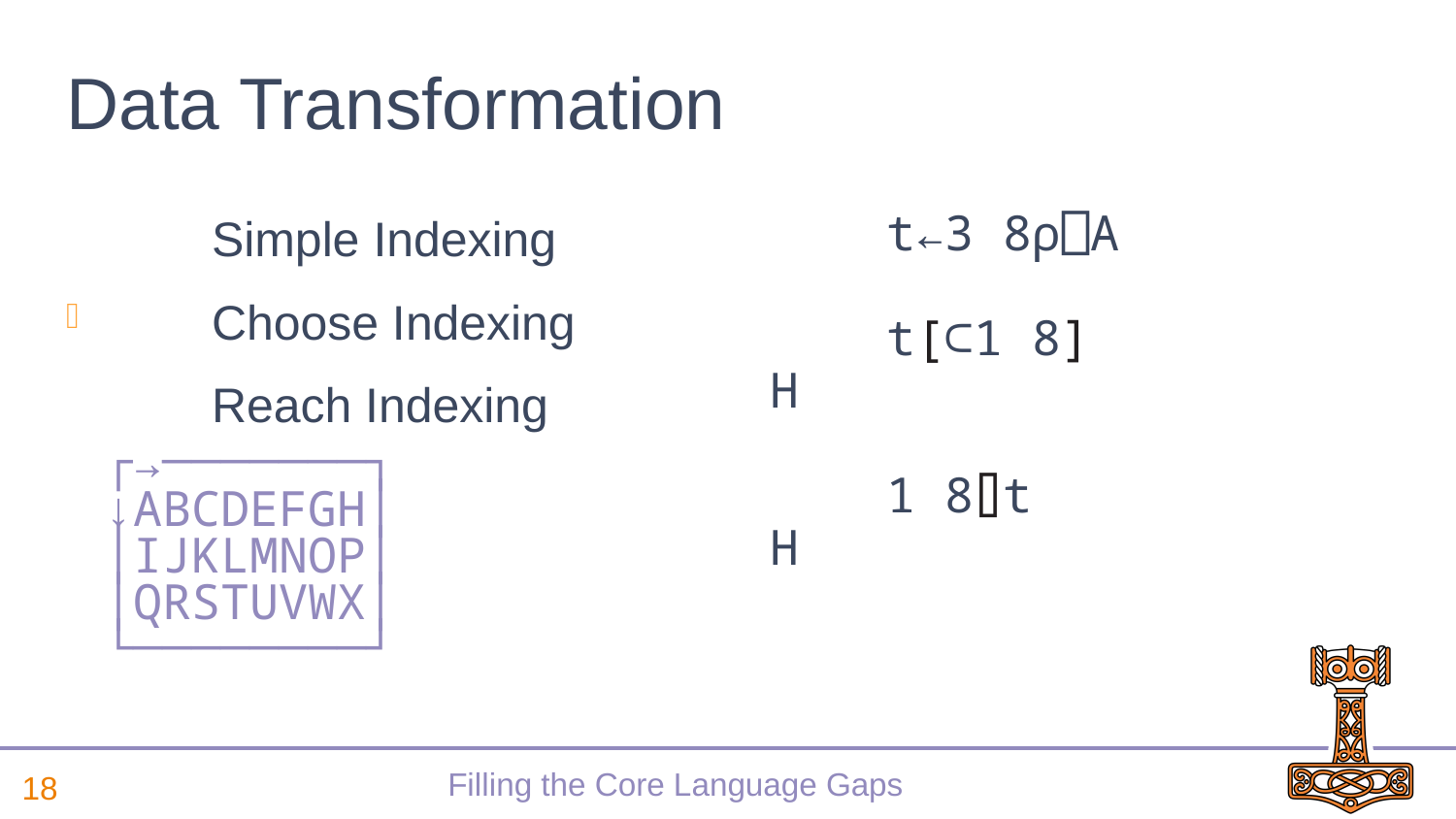

# Data Transformation
	Simple Indexing
	Choose Indexing
	Reach Indexing

    t←3 8⍴⎕A

    t[⊂1 8]
H

    1 8⌷t
H

┌→───────┐
↓ABCDEFGH│
│IJKLMNOP│
│QRSTUVWX│
└────────┘